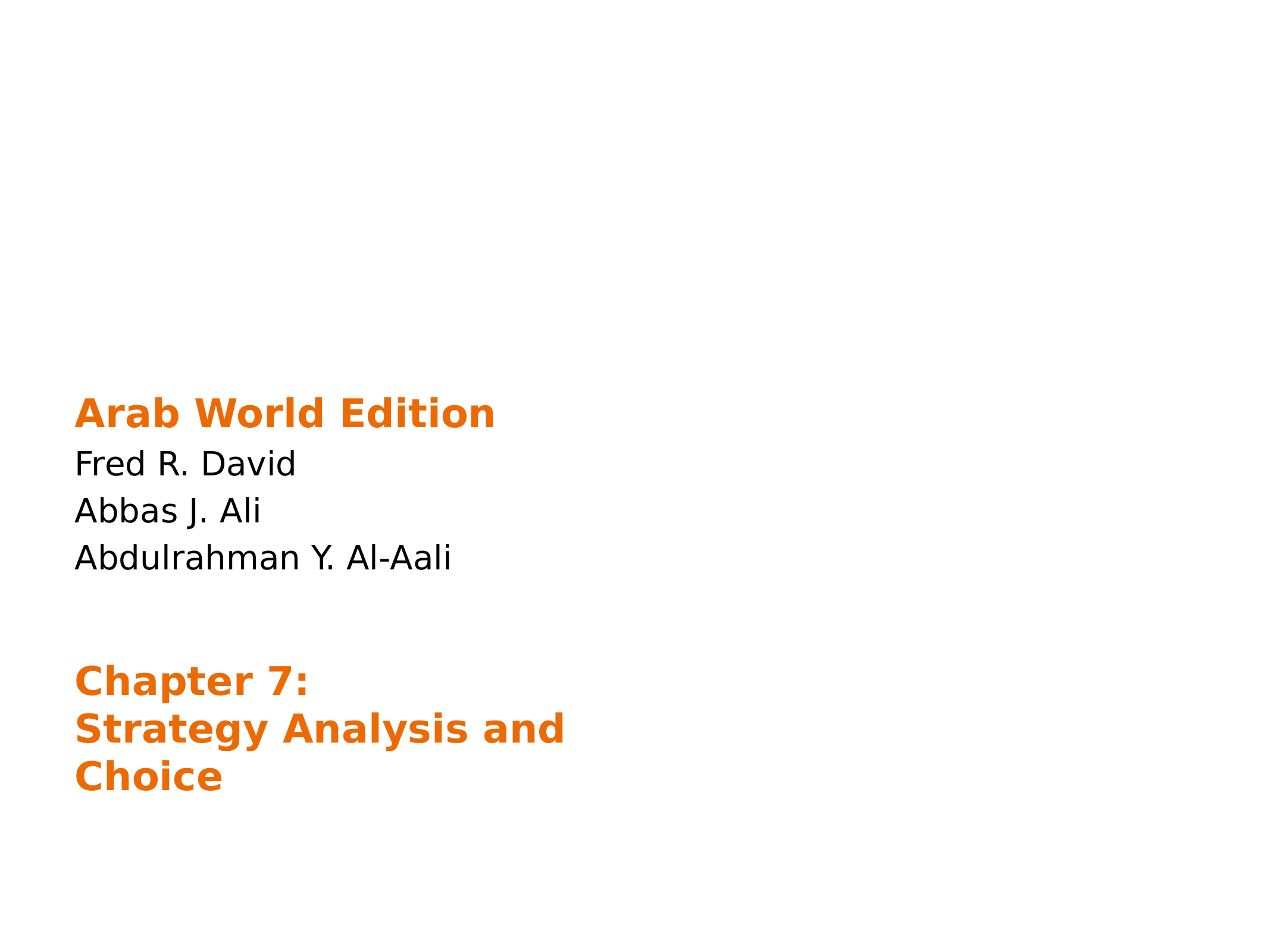

Arab World Edition
Fred R. David
Abbas J. Ali
Abdulrahman Y. Al-Aali

Chapter 7:
Strategy Analysis and
Choice